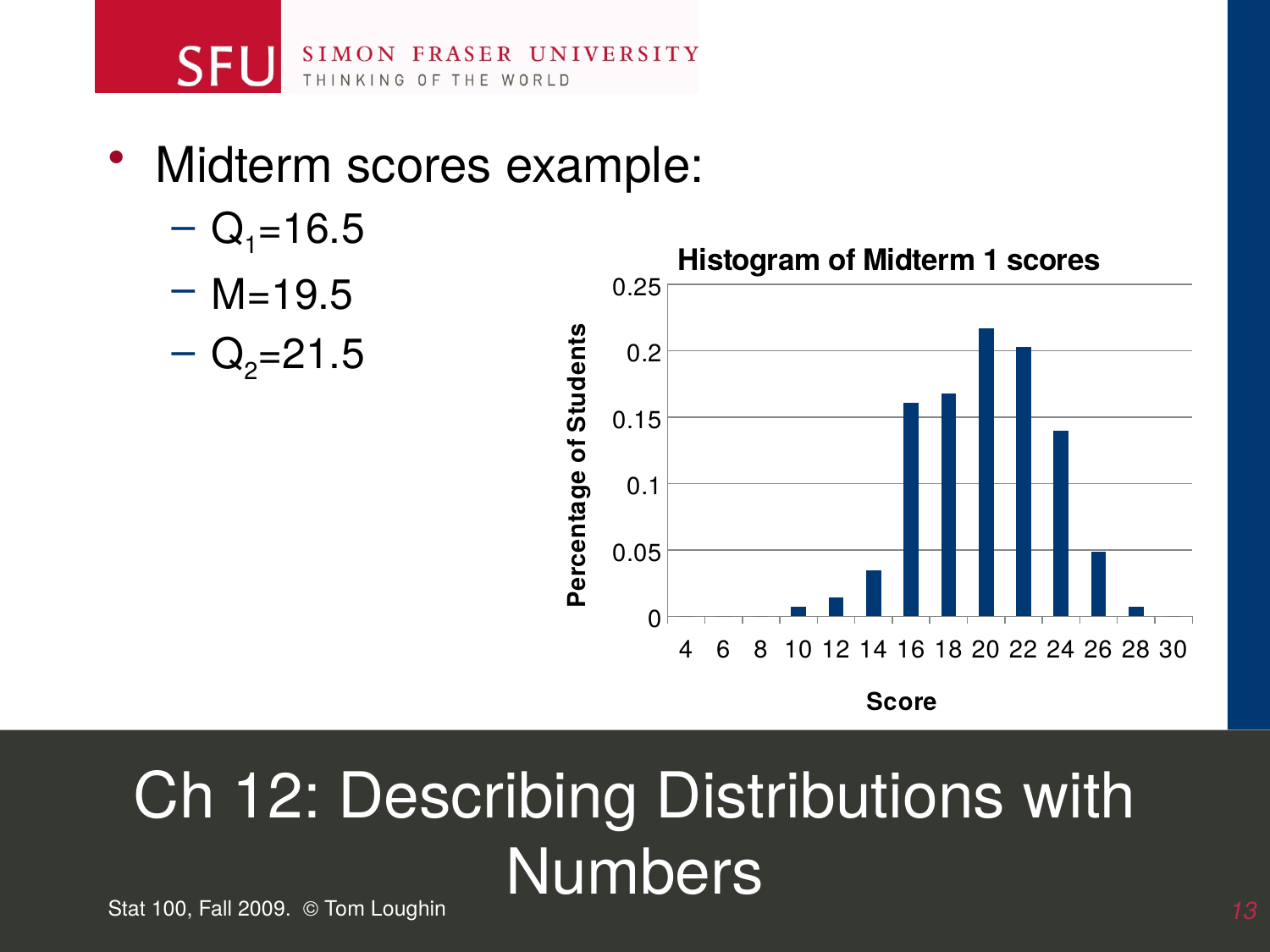

Midterm scores example:
Q1=16.5
M=19.5
Q2=21.5

### Chart: Histogram of Midterm 1 scores

| Category |  |
|---|---|
| 4 | 0.0 |
| 6 | 0.0 |
| 8 | 0.0 |
| 10 | 0.006993006993006995 |
| 12 | 0.01398601398601399 |
| 14 | 0.034965034965034975 |
| 16 | 0.16083916083916094 |
| 18 | 0.16783216783216795 |
| 20 | 0.21678321678321683 |
| 22 | 0.2027972027972029 |
| 24 | 0.13986013986013995 |
| 26 | 0.048951048951048966 |
| 28 | 0.006993006993006995 |
| 30 | 0.0 |
# Ch 12: Describing Distributions with Numbers
Stat 100, Fall 2009.  © Tom Loughin
13